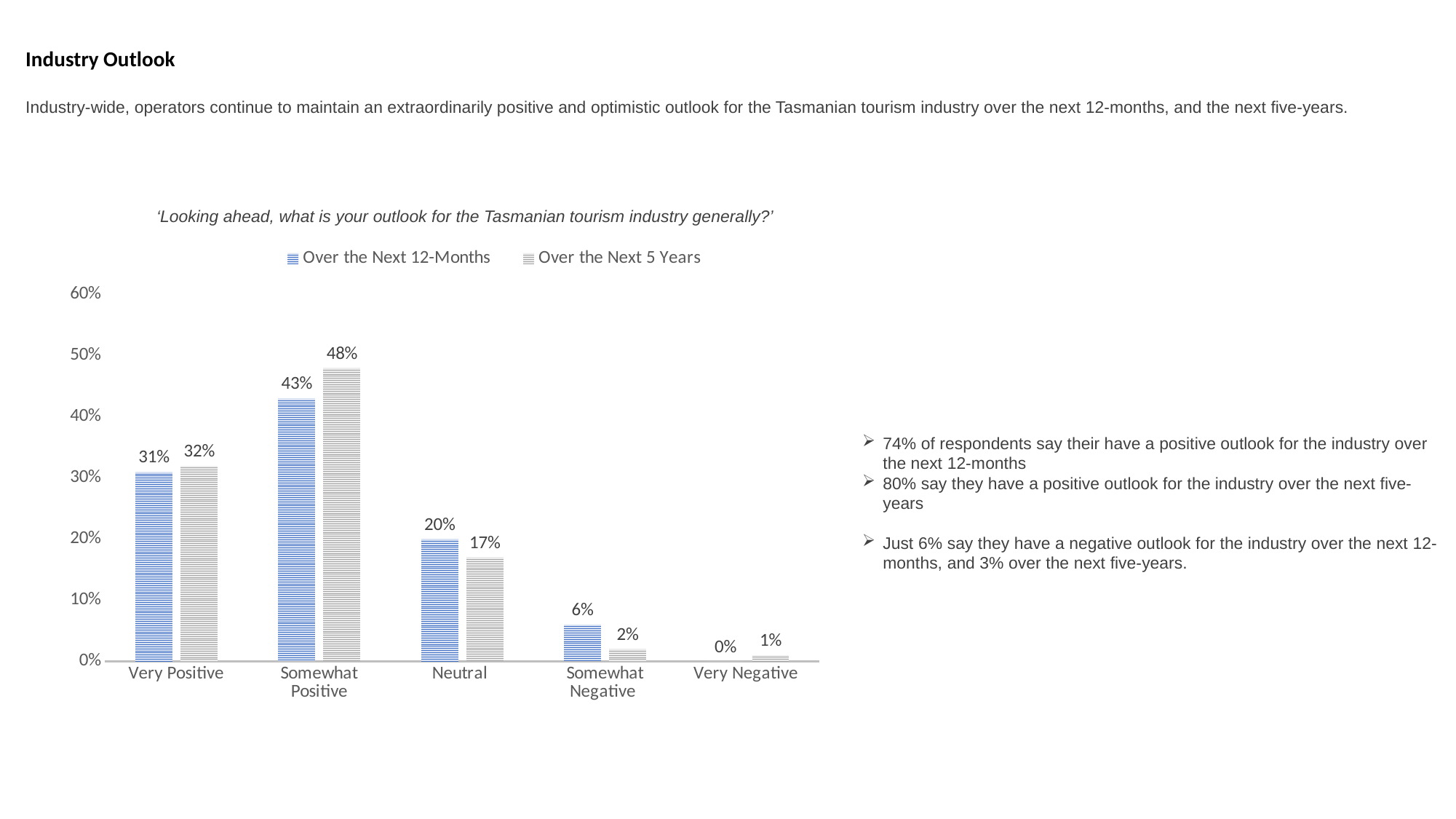

Industry Outlook

Industry-wide, operators continue to maintain an extraordinarily positive and optimistic outlook for the Tasmanian tourism industry over the next 12-months, and the next five-years.

‘Looking ahead, what is your outlook for the Tasmanian tourism industry generally?’

### Chart

| Category | Over the Next 12-Months | Over the Next 5 Years  |
|---|---|---|
| Very Positive | 0.31 | 0.32 |
| Somewhat Positive | 0.43 | 0.48 |
| Neutral  | 0.2 | 0.17 |
| Somewhat Negative  | 0.06 | 0.02 |
| Very Negative  | 0.0 | 0.01 |
74% of respondents say their have a positive outlook for the industry over the next 12-months
80% say they have a positive outlook for the industry over the next five-years

Just 6% say they have a negative outlook for the industry over the next 12-months, and 3% over the next five-years.